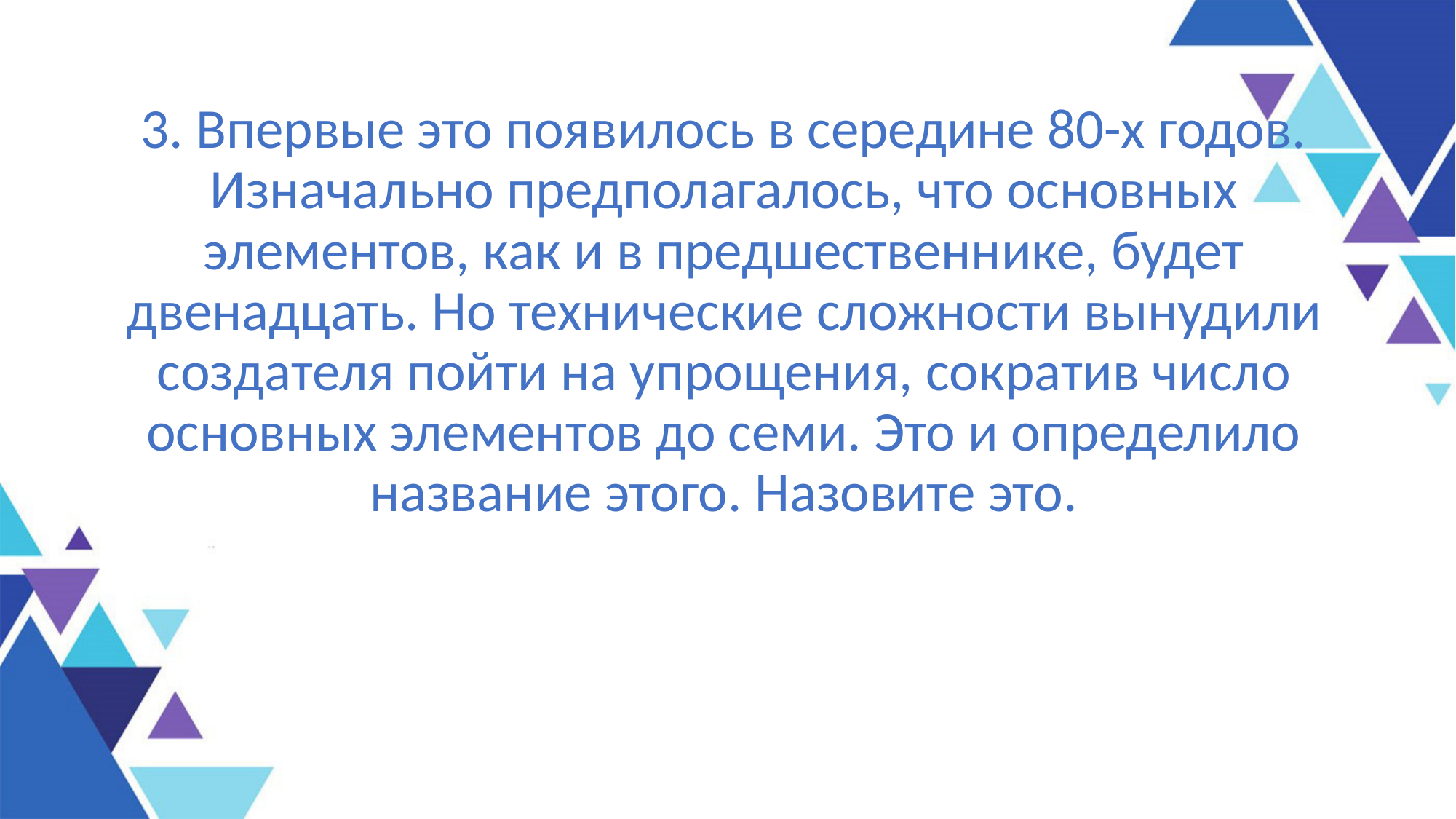

3. Впервые это появилось в середине 80-х годов. Изначально предполагалось, что основных элементов, как и в предшественнике, будет двенадцать. Но технические сложности вынудили создателя пойти на упрощения, сократив число основных элементов до семи. Это и определило название этого. Назовите это.